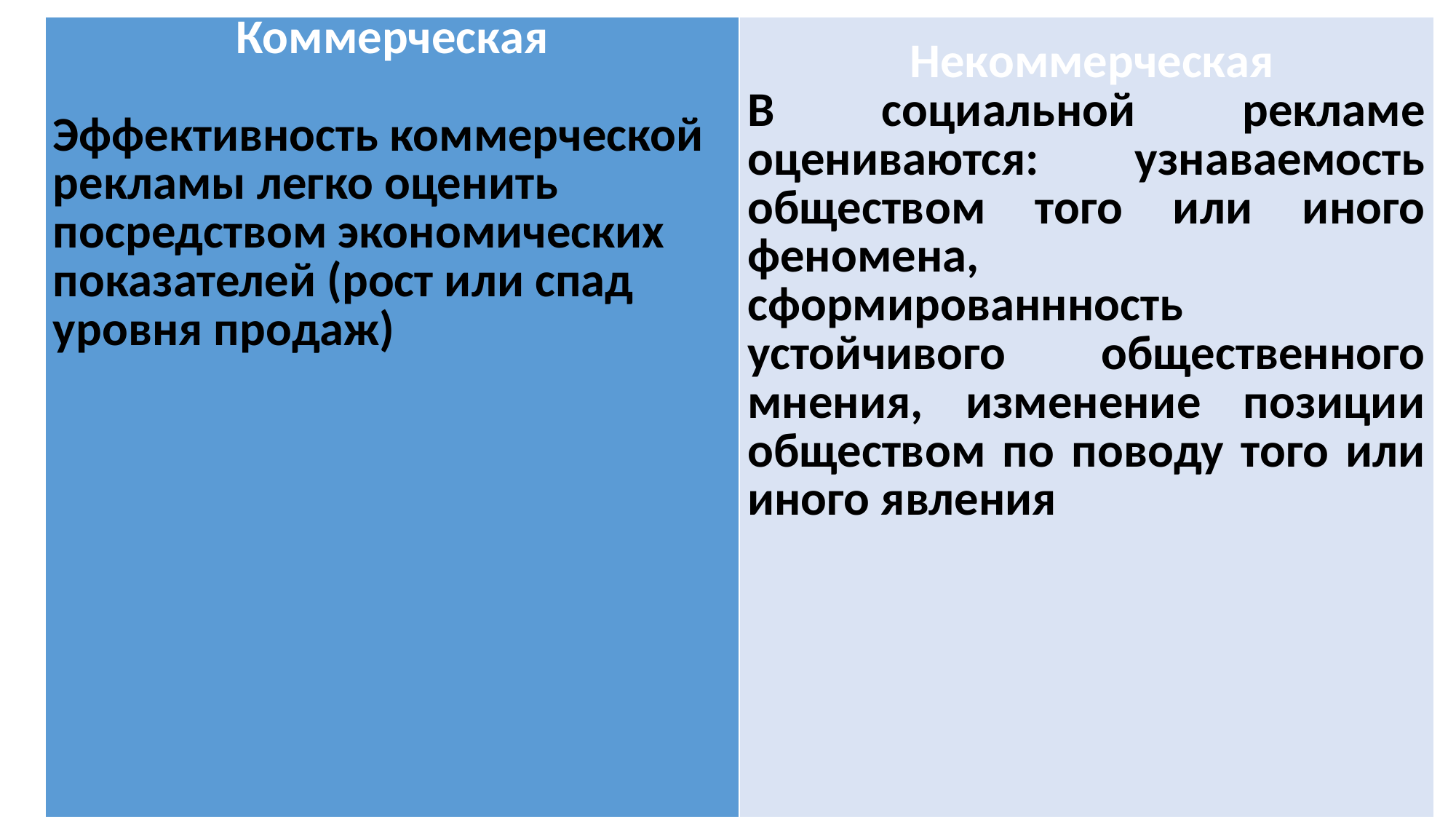

| Коммерческая Эффективность коммерческой рекламы легко оценить посредством экономических показателей (рост или спад уровня продаж) | Некоммерческая В социальной рекламе оцениваются: узнаваемость обществом того или иного феномена, сформированнность устойчивого общественного мнения, изменение позиции обществом по поводу того или иного явления |
| --- | --- |